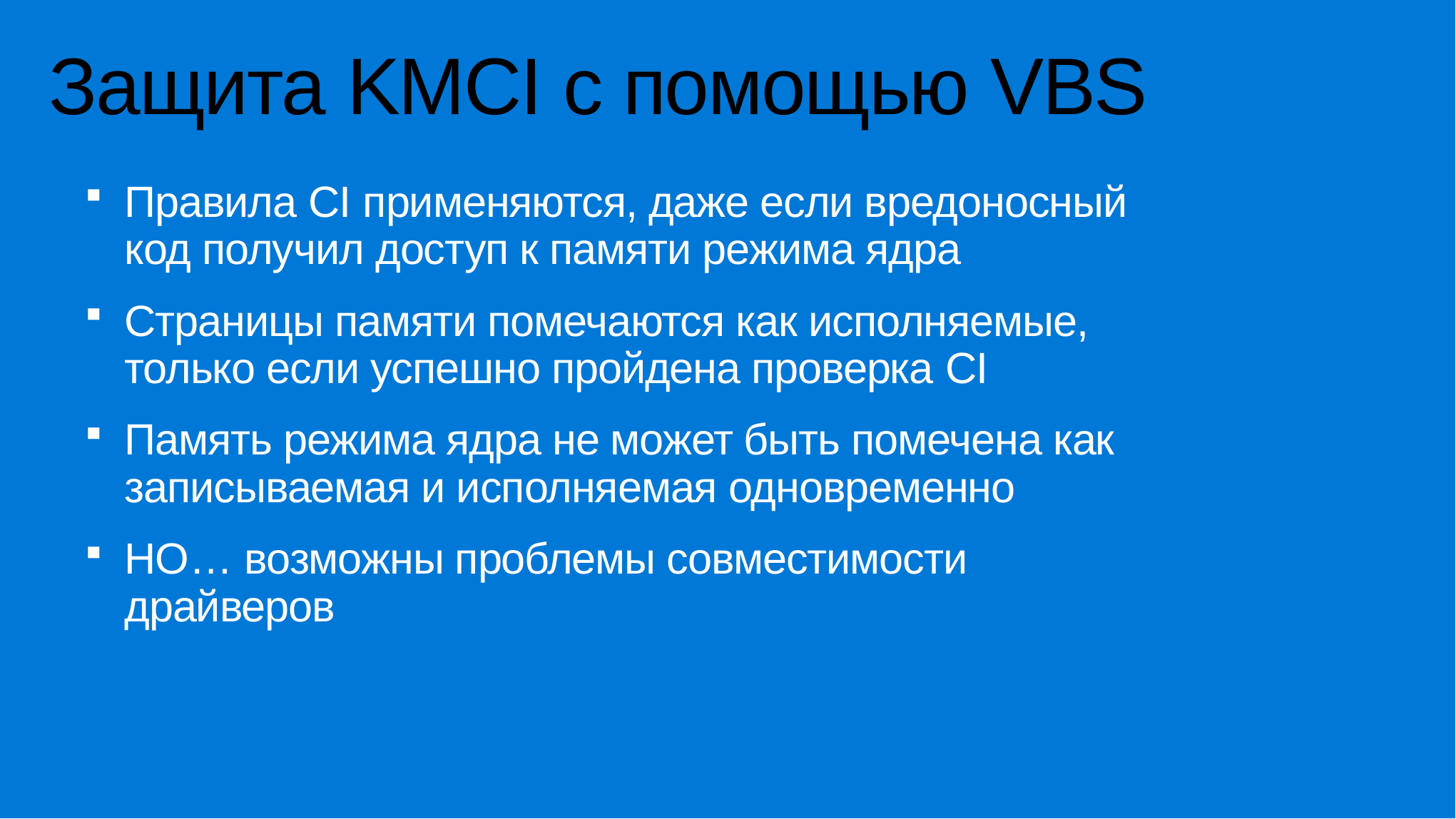

# Защита KMCI с помощью VBS
Правила CI применяются, даже если вредоносный код получил доступ к памяти режима ядра
Страницы памяти помечаются как исполняемые, только если успешно пройдена проверка CI
Память режима ядра не может быть помечена как записываемая и исполняемая одновременно
НО… возможны проблемы совместимости драйверов